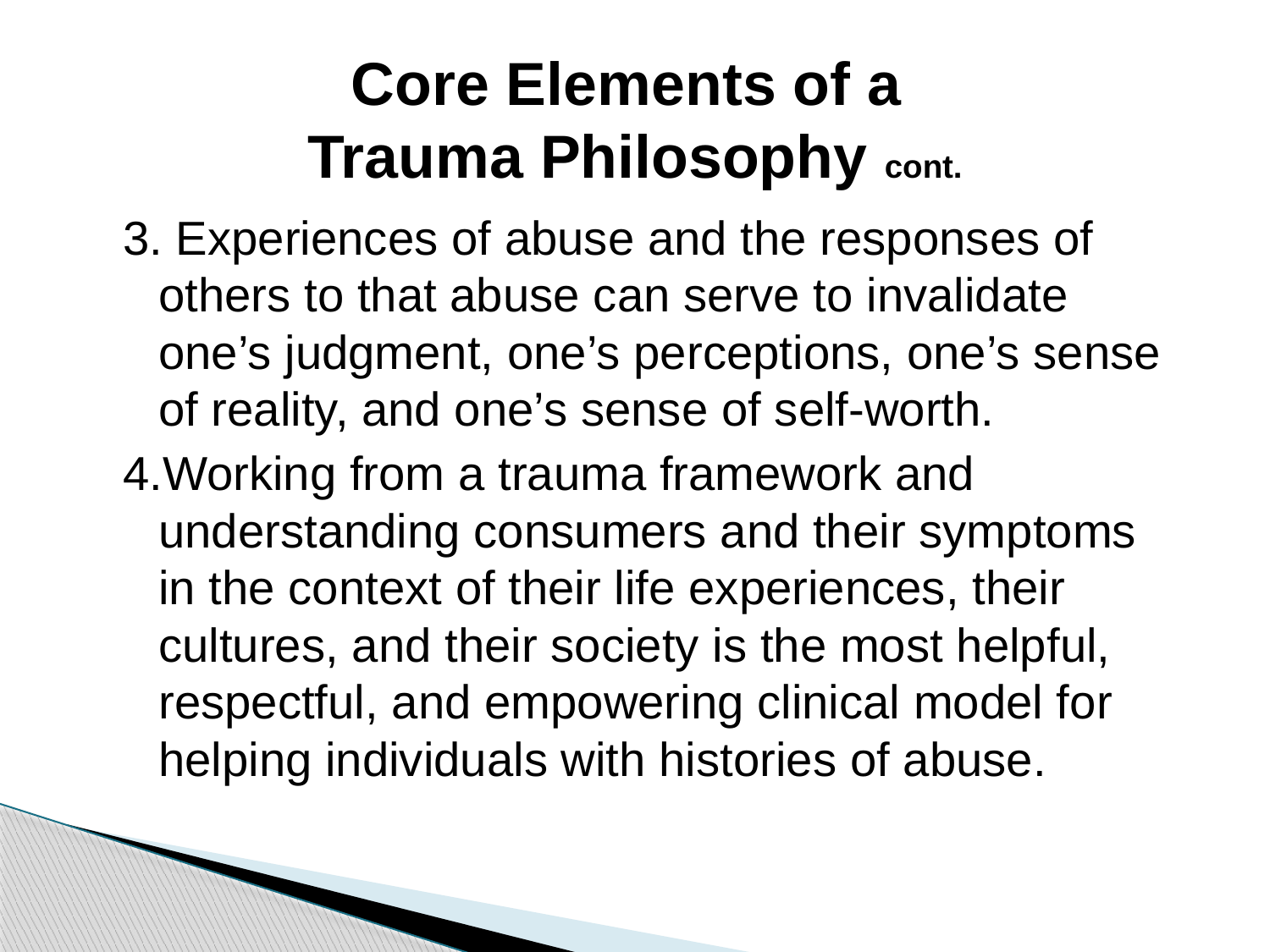

# Core Elements of a Trauma Philosophy cont.
3. Experiences of abuse and the responses of others to that abuse can serve to invalidate one’s judgment, one’s perceptions, one’s sense of reality, and one’s sense of self-worth.
4.Working from a trauma framework and understanding consumers and their symptoms in the context of their life experiences, their cultures, and their society is the most helpful, respectful, and empowering clinical model for helping individuals with histories of abuse.